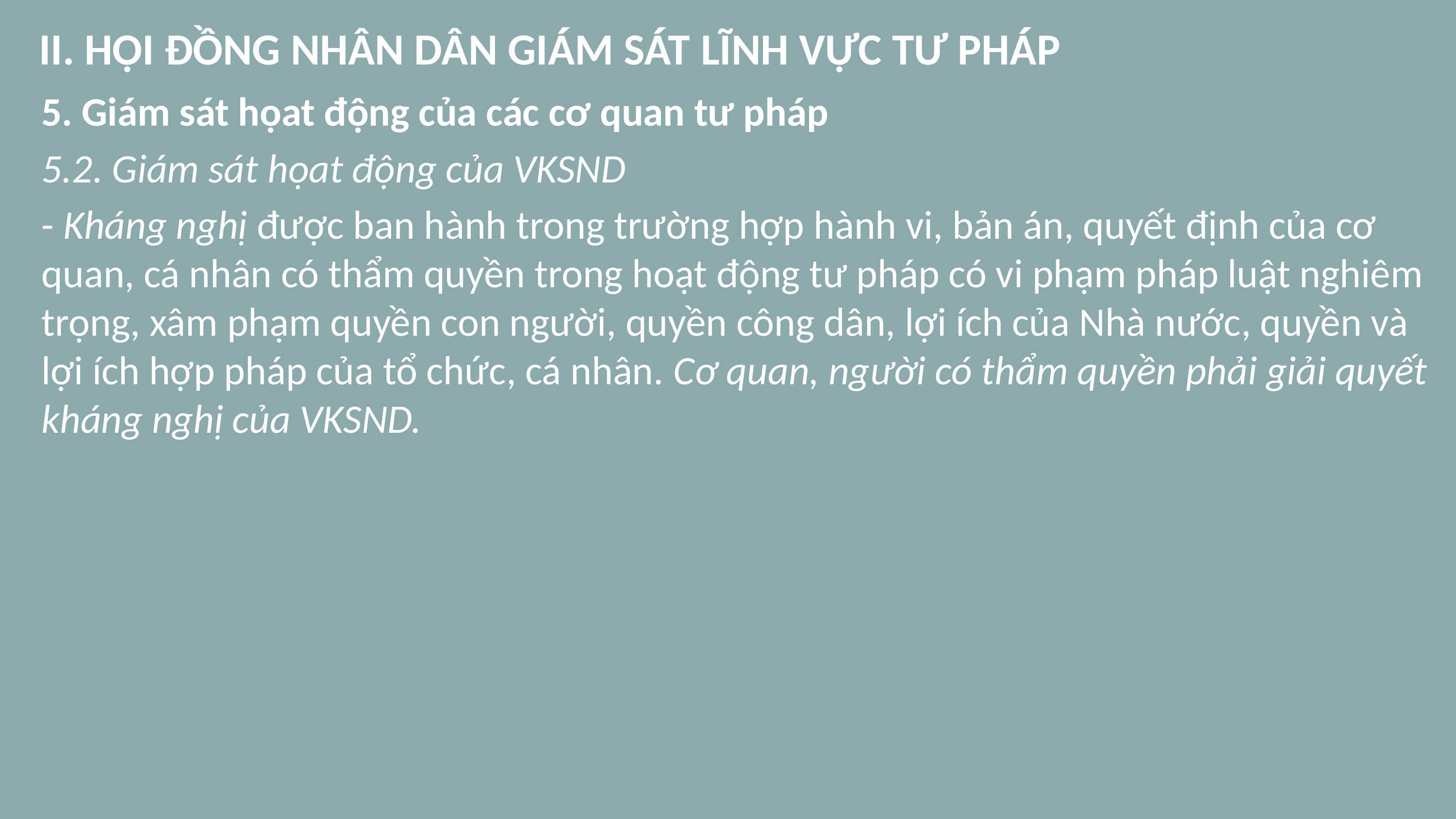

# II. HỘI ĐỒNG NHÂN DÂN GIÁM SÁT LĨNH VỰC TƯ PHÁP
5. Giám sát họat động của các cơ quan tư pháp
5.2. Giám sát họat động của VKSND
- Kháng nghị được ban hành trong trường hợp hành vi, bản án, quyết định của cơ quan, cá nhân có thẩm quyền trong hoạt động tư pháp có vi phạm pháp luật nghiêm trọng, xâm phạm quyền con người, quyền công dân, lợi ích của Nhà nước, quyền và lợi ích hợp pháp của tổ chức, cá nhân. Cơ quan, người có thẩm quyền phải giải quyết kháng nghị của VKSND.